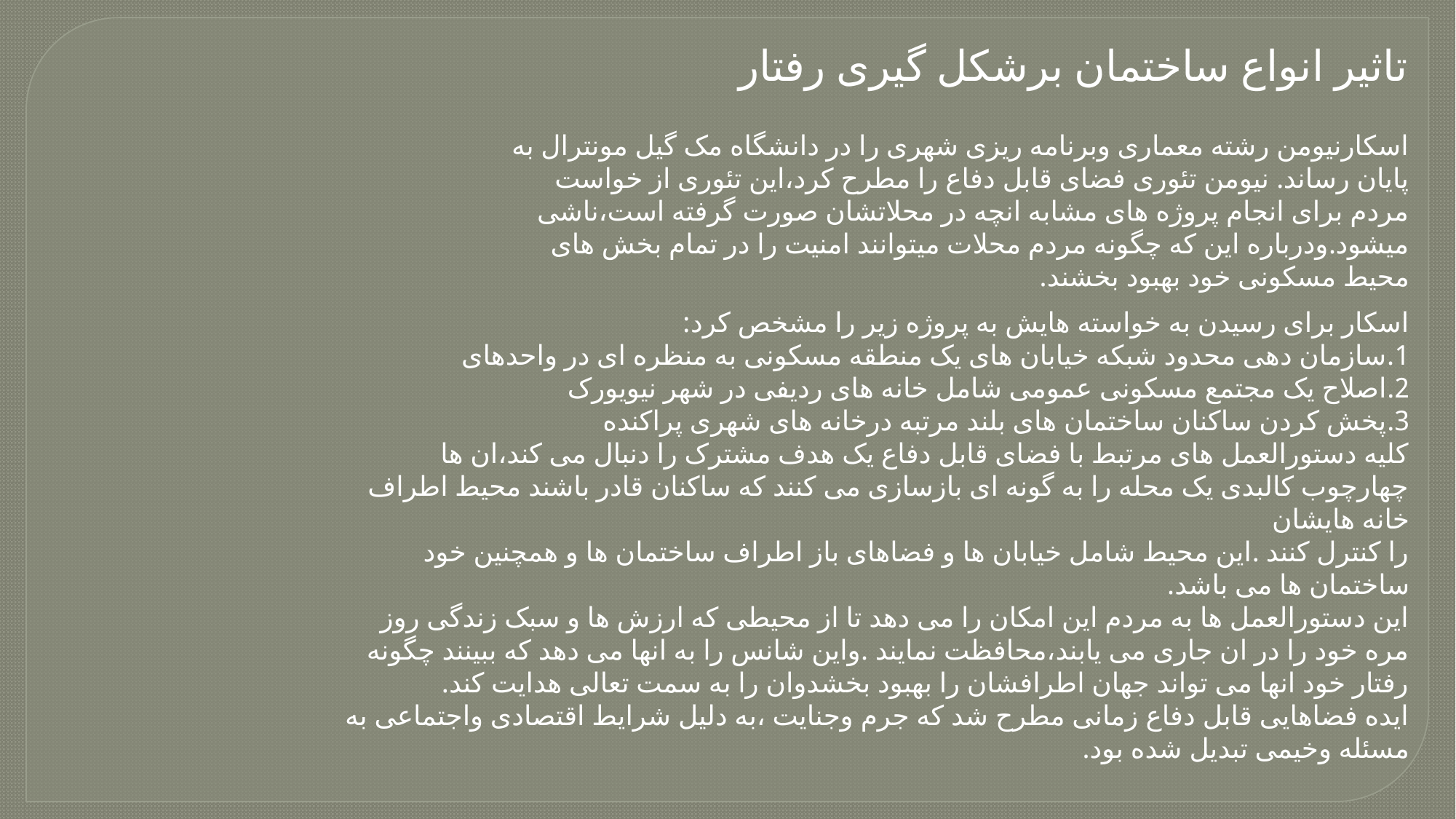

تاثیر انواع ساختمان برشکل گیری رفتار
اسکارنیومن رشته معماری وبرنامه ریزی شهری را در دانشگاه مک گیل مونترال به پایان رساند. نیومن تئوری فضای قابل دفاع را مطرح کرد،این تئوری از خواست مردم برای انجام پروژه های مشابه انچه در محلاتشان صورت گرفته است،ناشی میشود.ودرباره این که چگونه مردم محلات میتوانند امنیت را در تمام بخش های محیط مسکونی خود بهبود بخشند.
اسکار برای رسیدن به خواسته هایش به پروژه زیر را مشخص کرد:
1.سازمان دهی محدود شبکه خیابان های یک منطقه مسکونی به منظره ای در واحدهای
2.اصلاح یک مجتمع مسکونی عمومی شامل خانه های ردیفی در شهر نیویورک
3.پخش کردن ساکنان ساختمان های بلند مرتبه درخانه های شهری پراکنده
کلیه دستورالعمل های مرتبط با فضای قابل دفاع یک هدف مشترک را دنبال می کند،ان ها چهارچوب کالبدی یک محله را به گونه ای بازسازی می کنند که ساکنان قادر باشند محیط اطراف خانه هایشان
را کنترل کنند .این محیط شامل خیابان ها و فضاهای باز اطراف ساختمان ها و همچنین خود ساختمان ها می باشد.
این دستورالعمل ها به مردم این امکان را می دهد تا از محیطی که ارزش ها و سبک زندگی روز مره خود را در ان جاری می یابند،محافظت نمایند .واین شانس را به انها می دهد که ببینند چگونه رفتار خود انها می تواند جهان اطرافشان را بهبود بخشدوان را به سمت تعالی هدایت کند.
ایده فضاهایی قابل دفاع زمانی مطرح شد که جرم وجنایت ،به دلیل شرایط اقتصادی واجتماعی به مسئله وخیمی تبدیل شده بود.